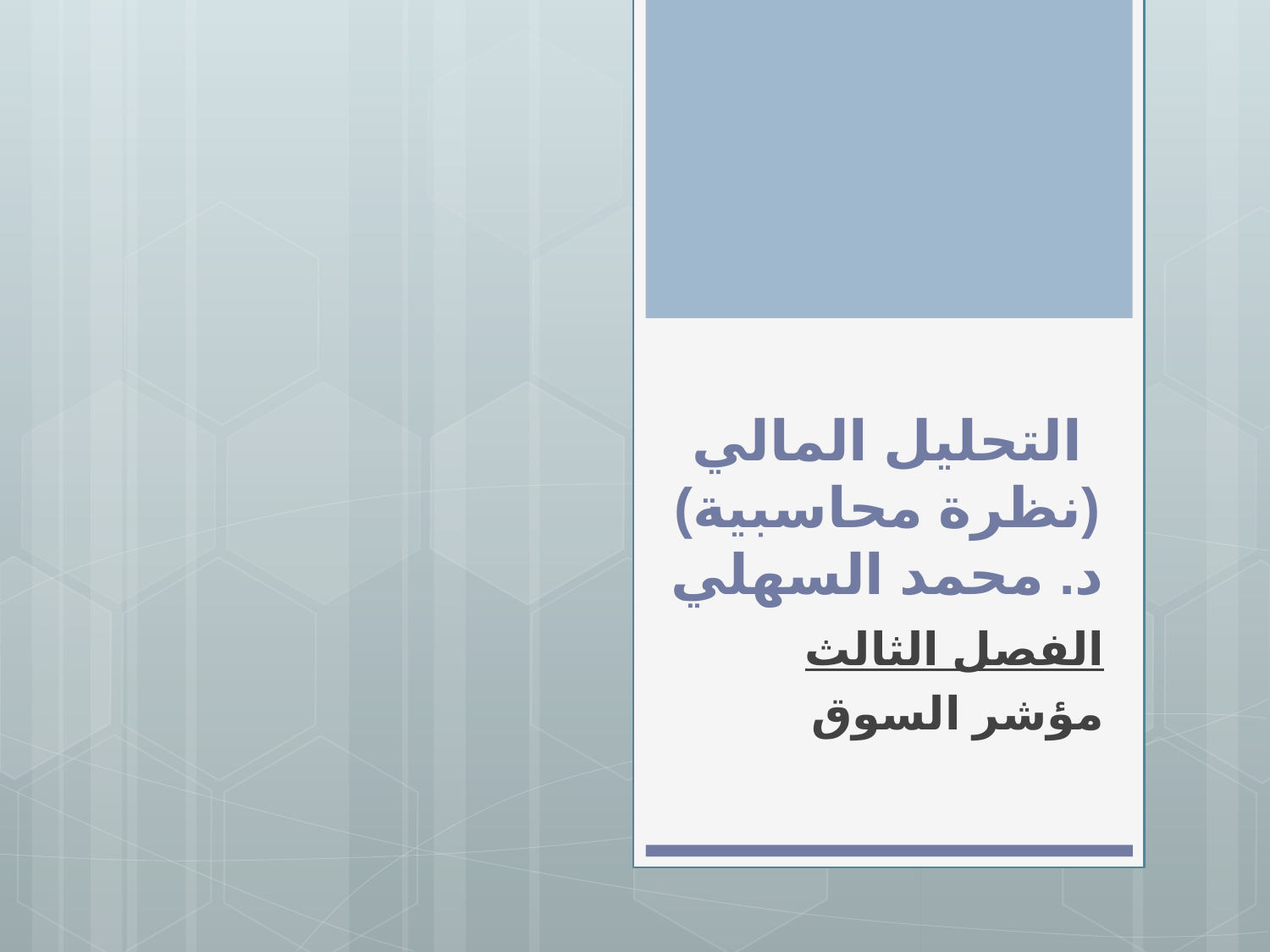

# التحليل المالي (نظرة محاسبية) د. محمد السهلي
الفصل الثالث
	مؤشر السوق